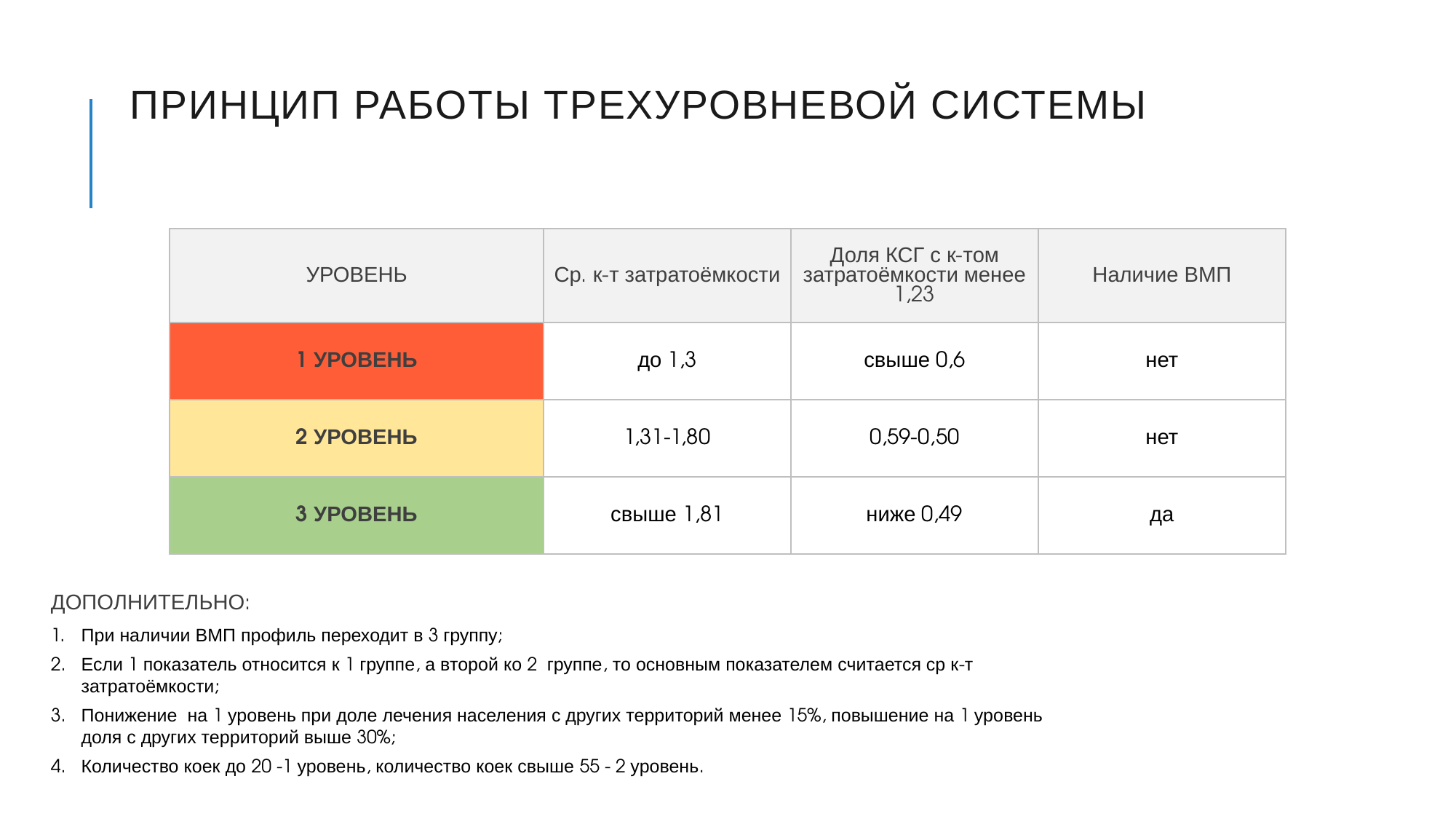

# Принцип работы трехуровневой системы
| УРОВЕНЬ | Ср. к-т затратоёмкости | Доля КСГ с к-том затратоёмкости менее 1,23 | Наличие ВМП |
| --- | --- | --- | --- |
| 1 УРОВЕНЬ | до 1,3 | свыше 0,6 | нет |
| 2 УРОВЕНЬ | 1,31-1,80 | 0,59-0,50 | нет |
| 3 УРОВЕНЬ | свыше 1,81 | ниже 0,49 | да |
ДОПОЛНИТЕЛЬНО:
При наличии ВМП профиль переходит в 3 группу;
Если 1 показатель относится к 1 группе, а второй ко 2  группе, то основным показателем считается ср к-т затратоёмкости;
Понижение  на 1 уровень при доле лечения населения с других территорий менее 15%, повышение на 1 уровень доля с других территорий выше 30%;
Количество коек до 20 -1 уровень, количество коек свыше 55 - 2 уровень.